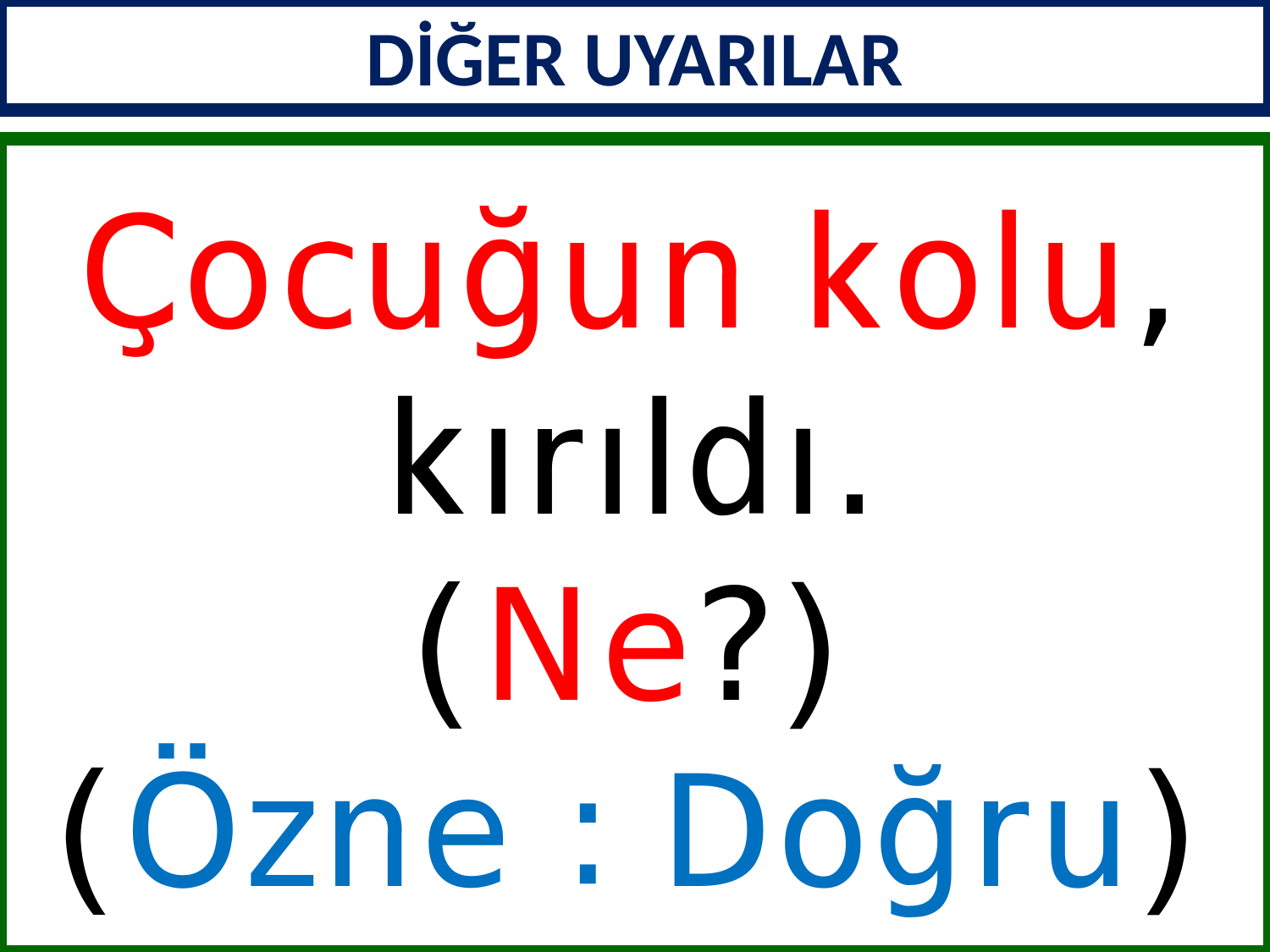

DİĞER UYARILAR
Çocuğun kolu, kırıldı.
(Ne?)
(Özne : Doğru)